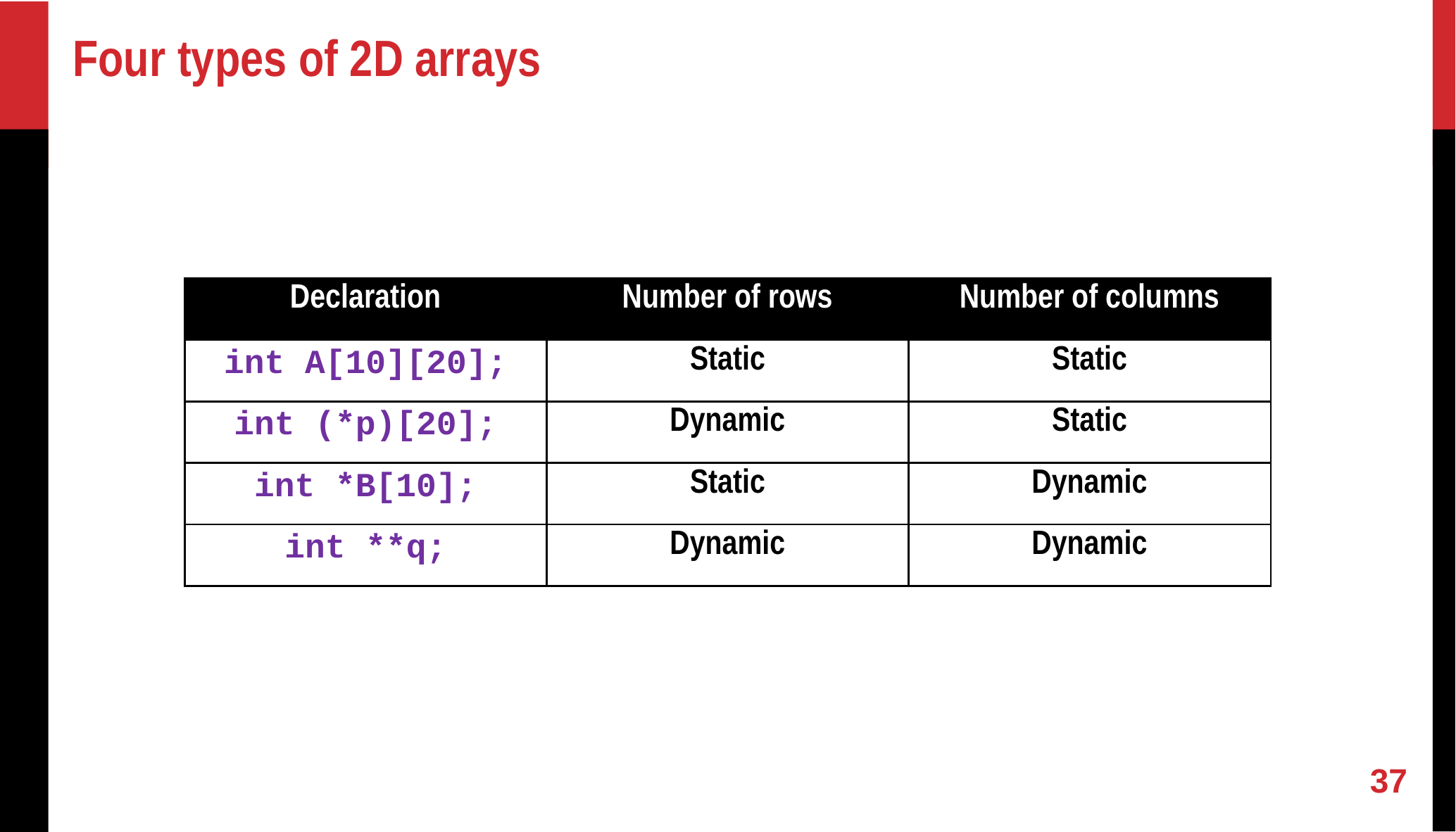

Four types of 2D arrays
| Declaration | Number of rows | Number of columns |
| --- | --- | --- |
| int A[10][20]; | Static | Static |
| int (\*p)[20]; | Dynamic | Static |
| int \*B[10]; | Static | Dynamic |
| int \*\*q; | Dynamic | Dynamic |
37